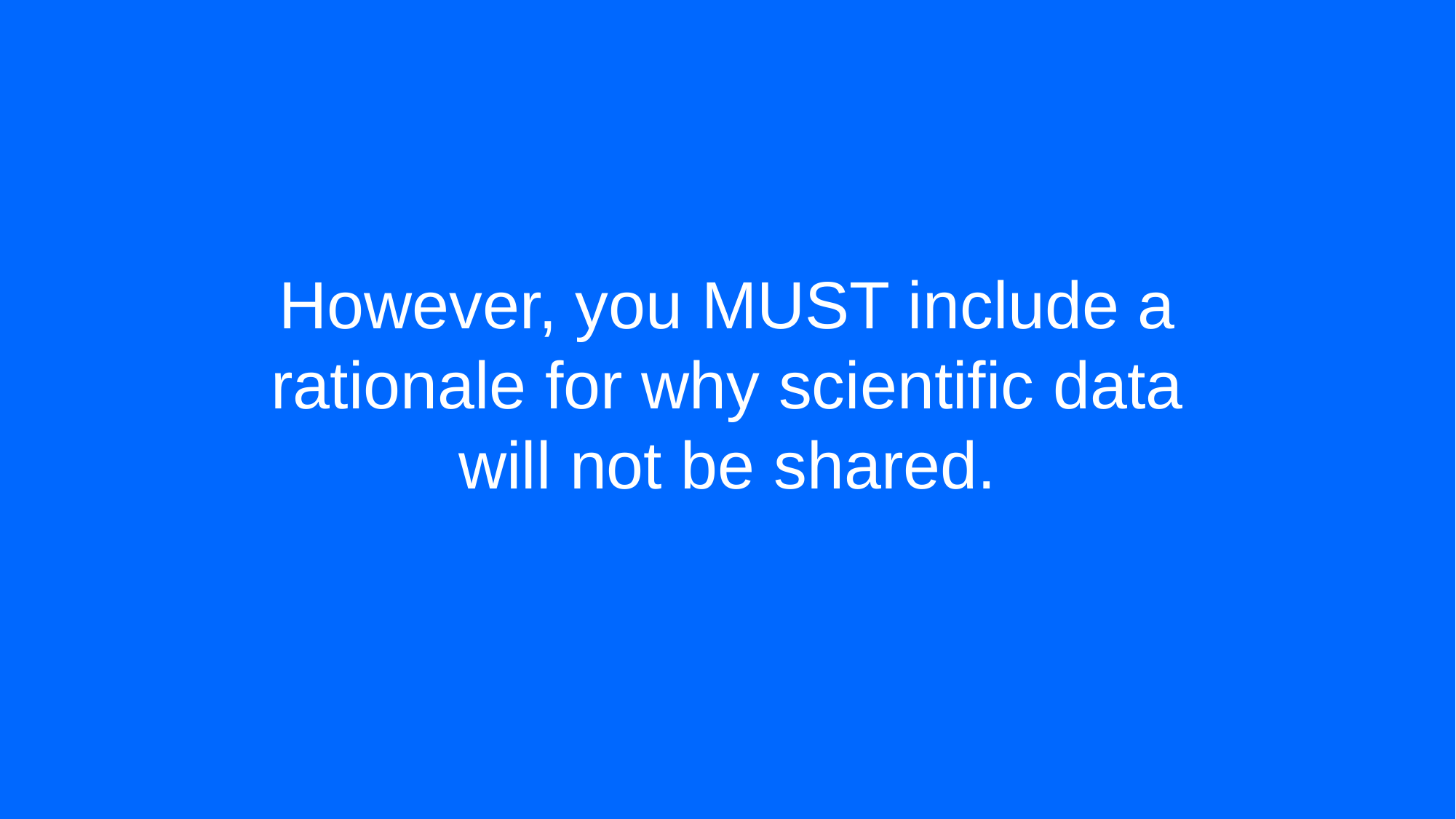

# However, you MUST include a rationale for why scientific data will not be shared.